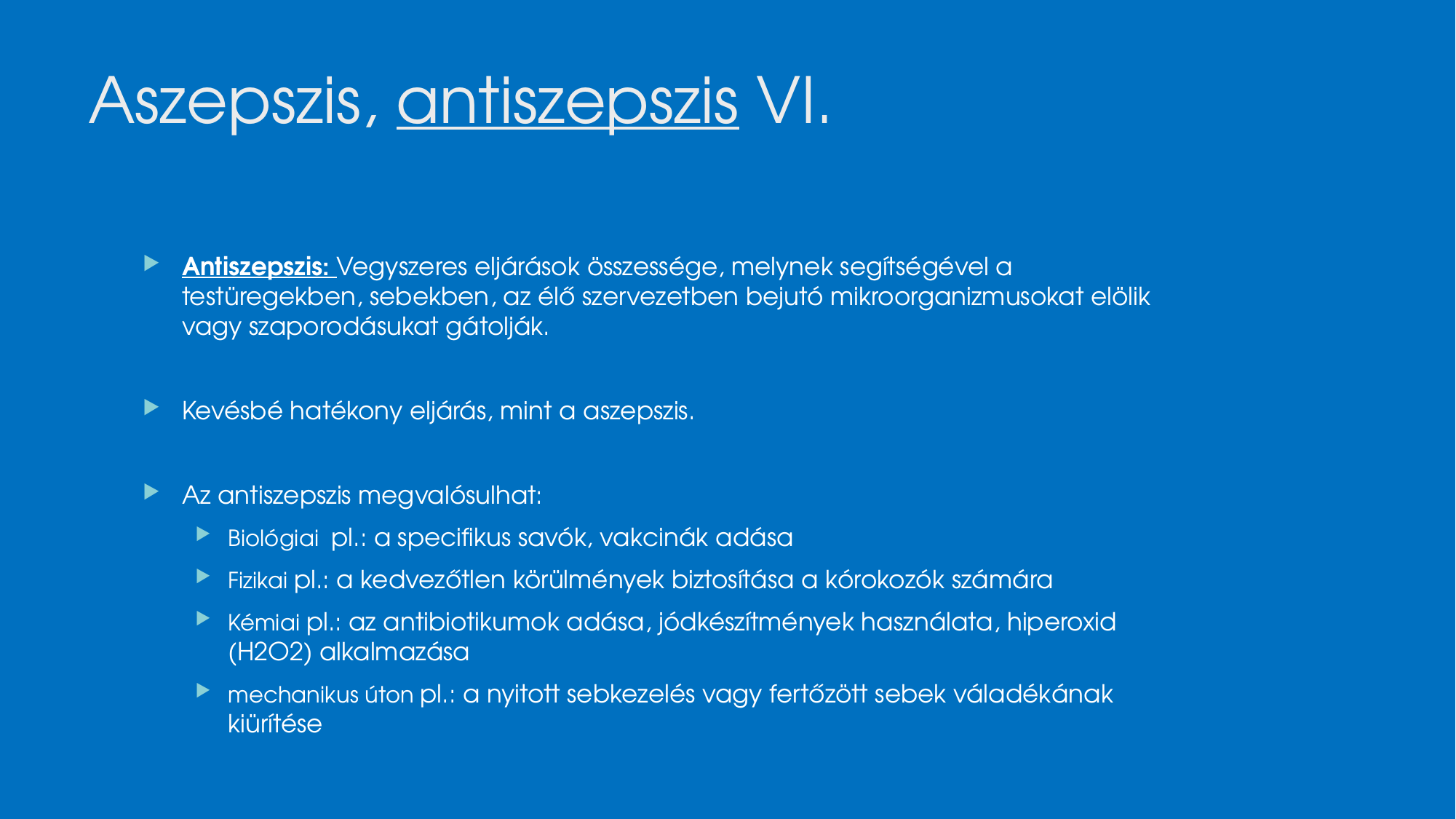

12
# Aszepszis, antiszepszis VI.
Antiszepszis: Vegyszeres eljárások összessége, melynek segítségével a testüregekben, sebekben, az élő szervezetben bejutó mikroorganizmusokat elölik vagy szaporodásukat gátolják.

Kevésbé hatékony eljárás, mint a aszepszis.

Az antiszepszis megvalósulhat:
Biológiai  pl.: a specifikus savók, vakcinák adása
Fizikai pl.: a kedvezőtlen körülmények biztosítása a kórokozók számára
Kémiai pl.: az antibiotikumok adása, jódkészítmények használata, hiperoxid (H2O2) alkalmazása
mechanikus úton pl.: a nyitott sebkezelés vagy fertőzött sebek váladékának kiürítése